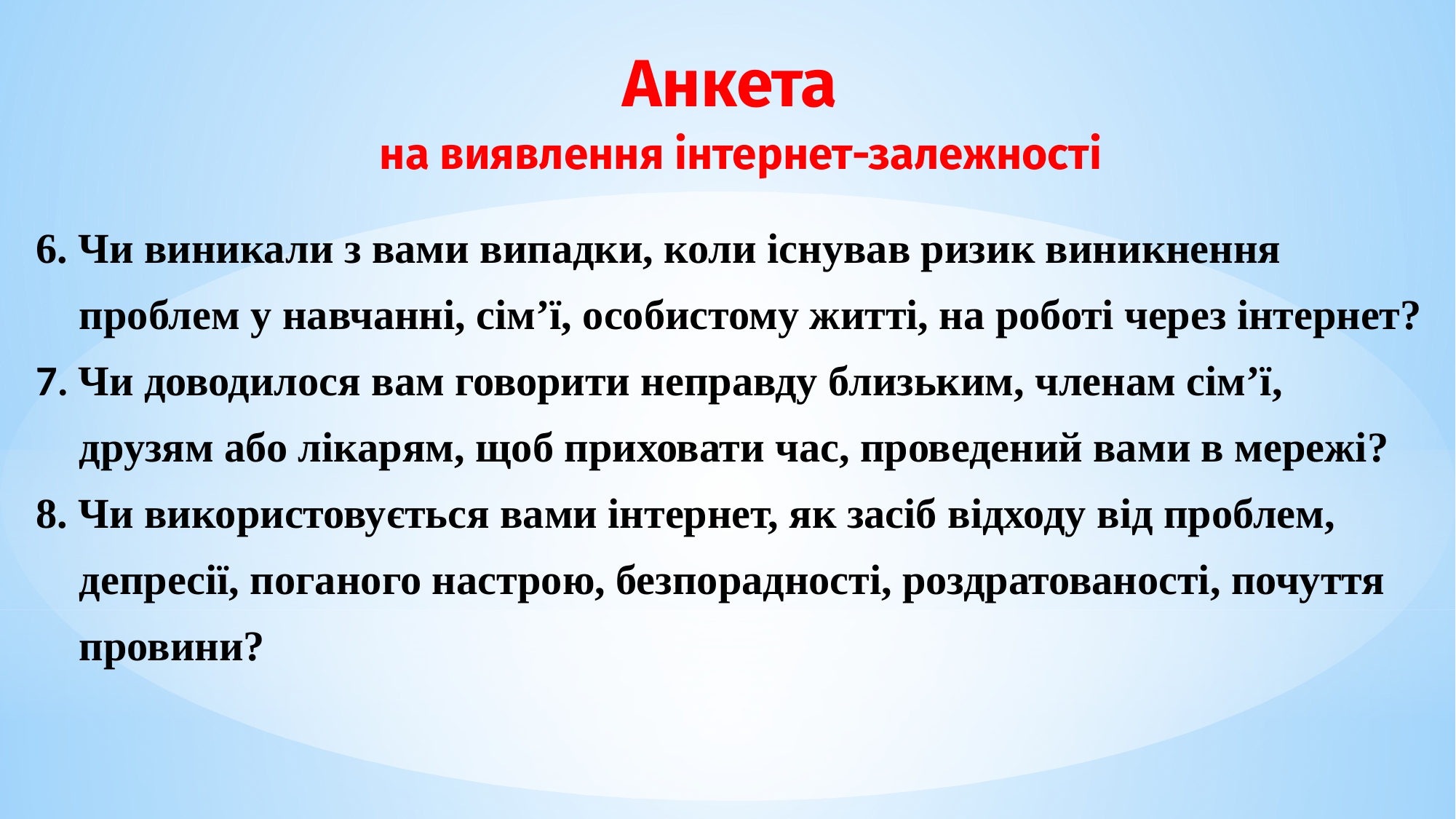

Анкета
на виявлення інтернет-залежності
6. Чи виникали з вами випадки, коли існував ризик виникнення проблем у навчанні, сім’ї, особистому житті, на роботі через інтернет?
7. Чи доводилося вам говорити неправду близьким, членам сім’ї, друзям або лікарям, щоб приховати час, проведений вами в мережі?
8. Чи використовується вами інтернет, як засіб відходу від проблем, депресії, поганого настрою, безпорадності, роздратованості, почуття провини?